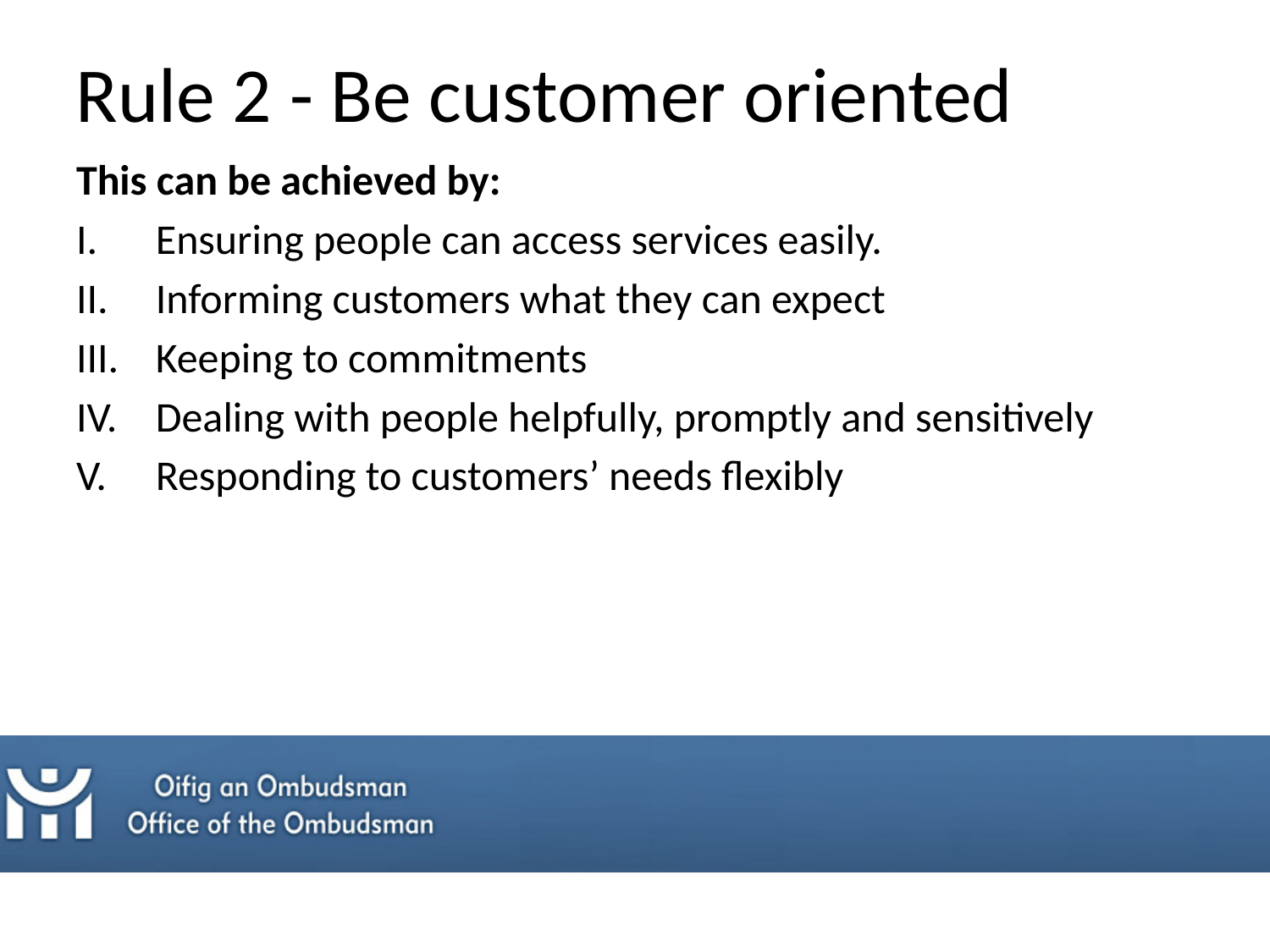

Rule 2 - Be customer oriented
This can be achieved by:
Ensuring people can access services easily.
Informing customers what they can expect
Keeping to commitments
Dealing with people helpfully, promptly and sensitively
Responding to customers’ needs flexibly